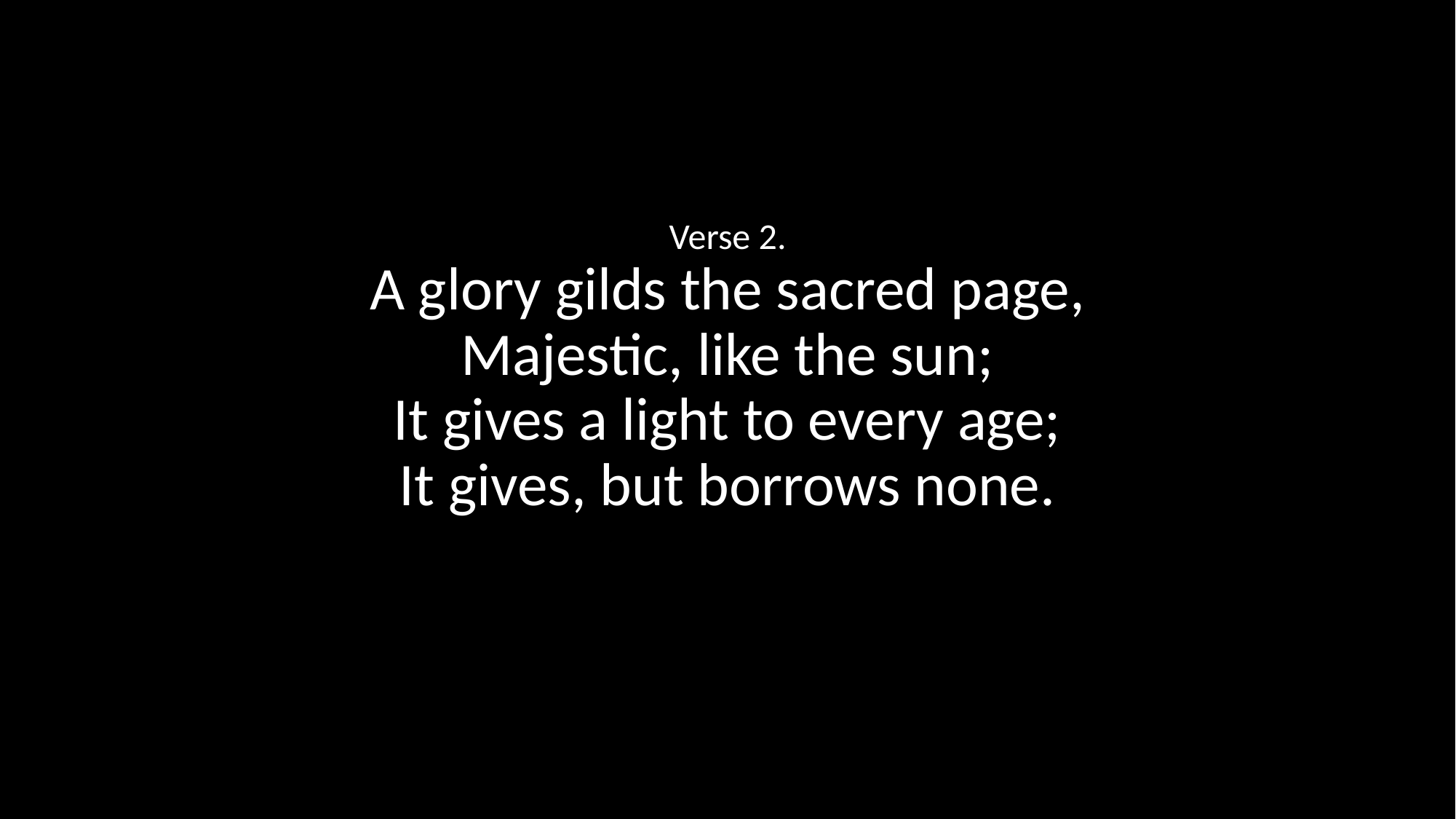

Verse 2.
A glory gilds the sacred page,
Majestic, like the sun;
It gives a light to every age;
It gives, but borrows none.